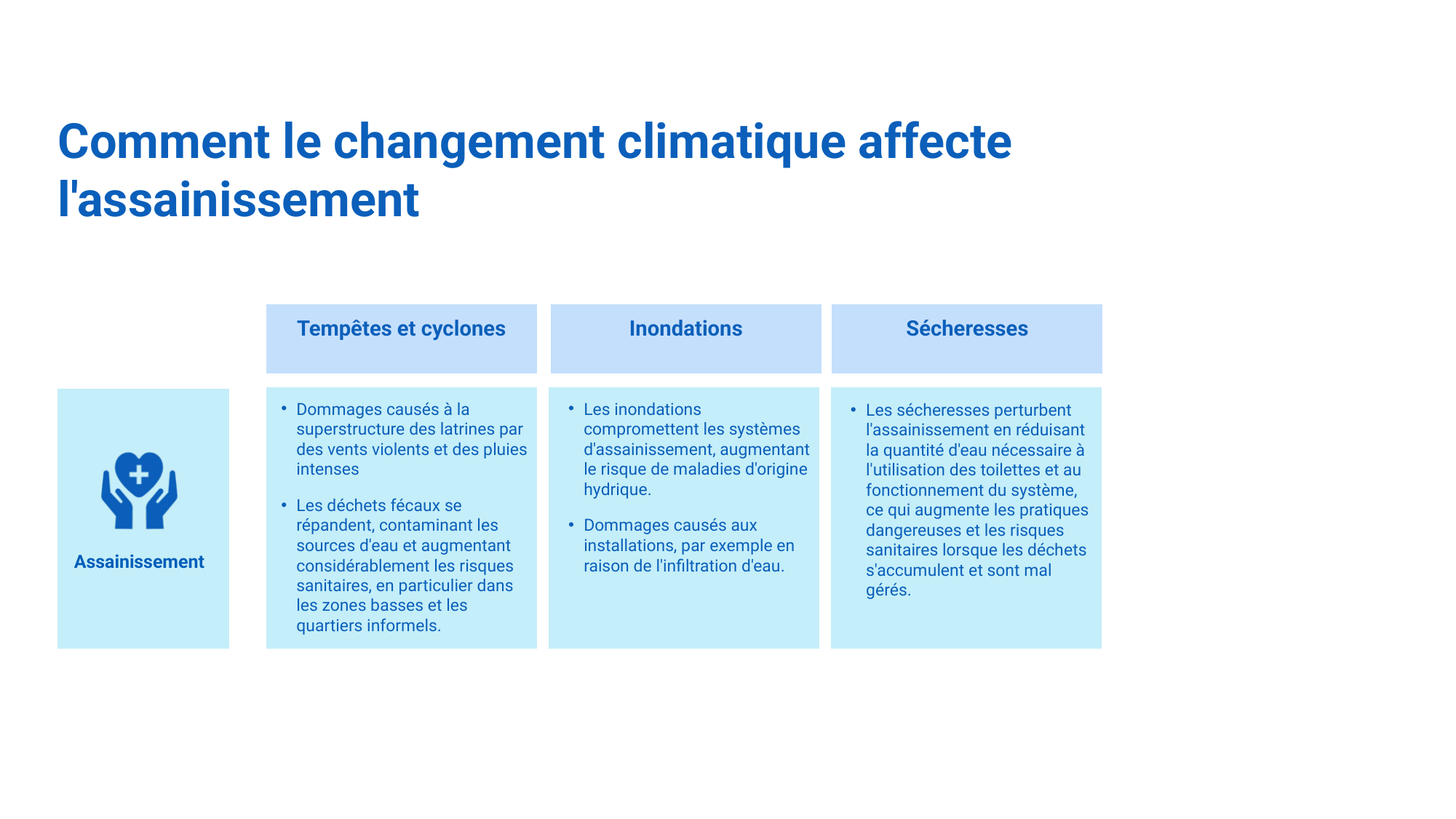

Comment le changement climatique affecte l'assainissement

Inondations
Sécheresses
Tempêtes et cyclones

Dommages causés à la superstructure des latrines par des vents violents et des pluies intenses
Les déchets fécaux se répandent, contaminant les sources d'eau et augmentant considérablement les risques sanitaires, en particulier dans les zones basses et les quartiers informels.
Les inondations compromettent les systèmes d'assainissement, augmentant le risque de maladies d'origine hydrique.
Dommages causés aux installations, par exemple en raison de l'infiltration d'eau.
Les sécheresses perturbent l'assainissement en réduisant la quantité d'eau nécessaire à l'utilisation des toilettes et au fonctionnement du système, ce qui augmente les pratiques dangereuses et les risques sanitaires lorsque les déchets s'accumulent et sont mal gérés.

Assainissement

17